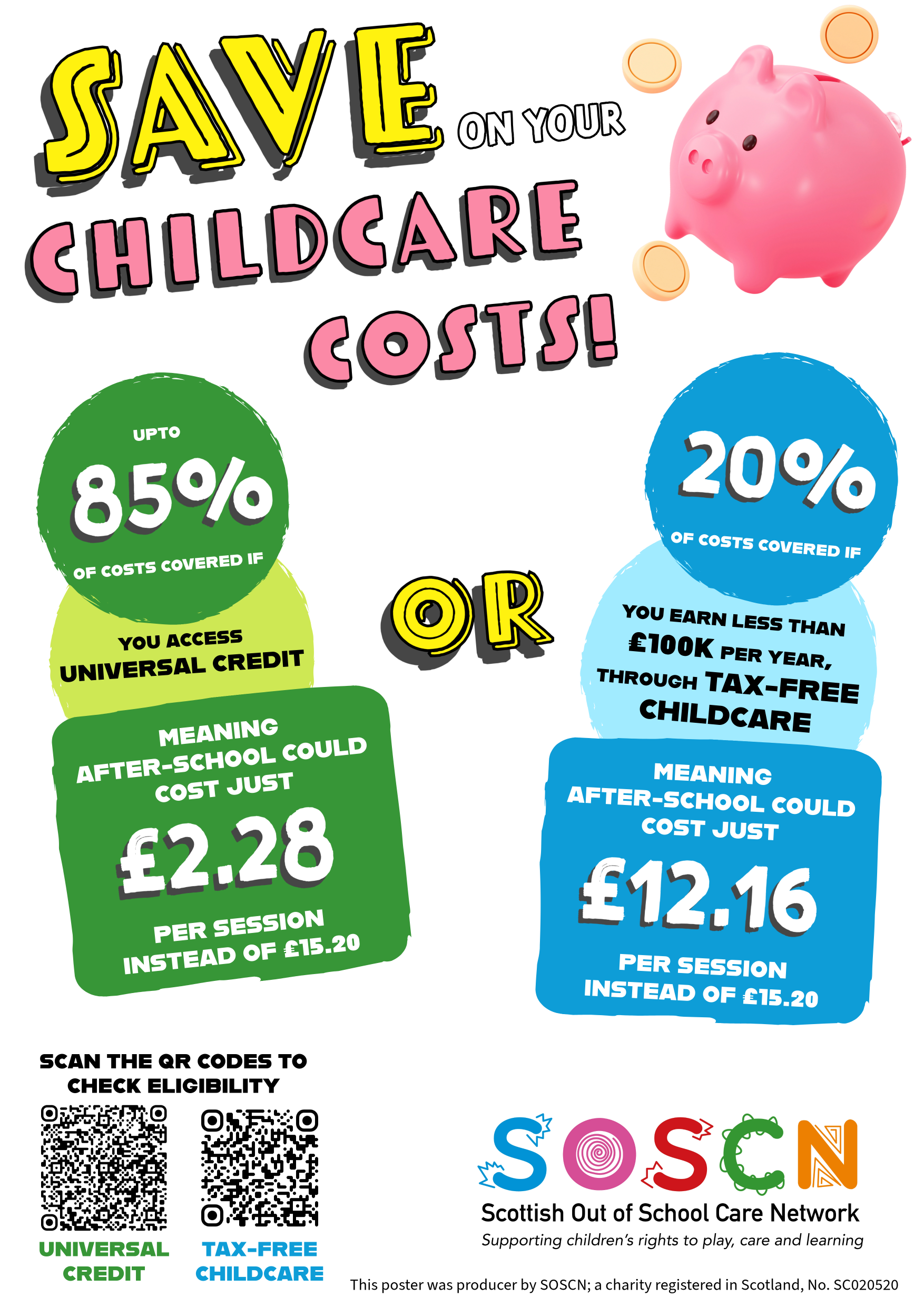

This is the example poster with figures and logo. This is not the editable version.